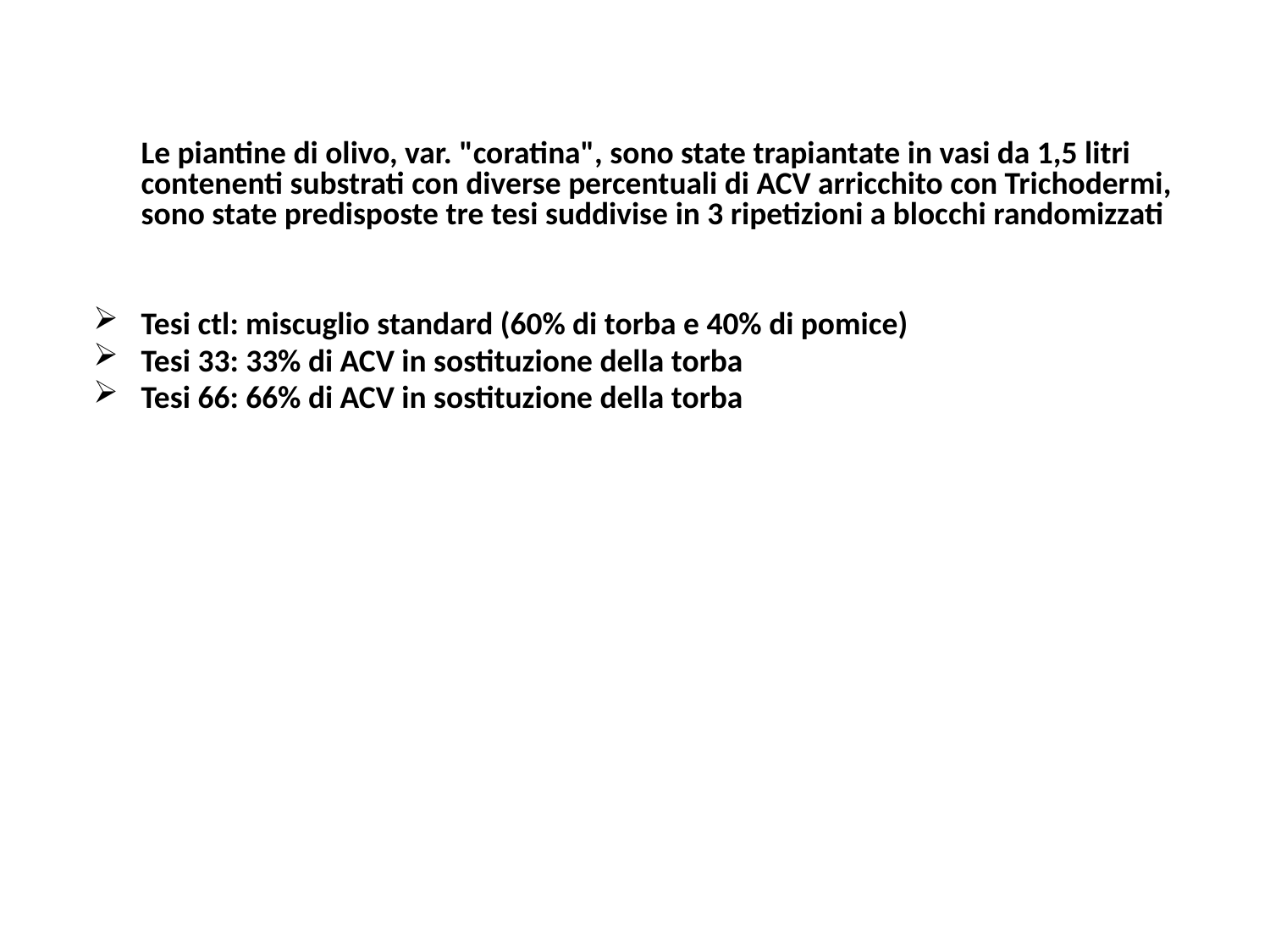

Le piantine di olivo, var. "coratina", sono state trapiantate in vasi da 1,5 litri contenenti substrati con diverse percentuali di ACV arricchito con Trichodermi, sono state predisposte tre tesi suddivise in 3 ripetizioni a blocchi randomizzati

Tesi ctl: miscuglio standard (60% di torba e 40% di pomice)
Tesi 33: 33% di ACV in sostituzione della torba
Tesi 66: 66% di ACV in sostituzione della torba